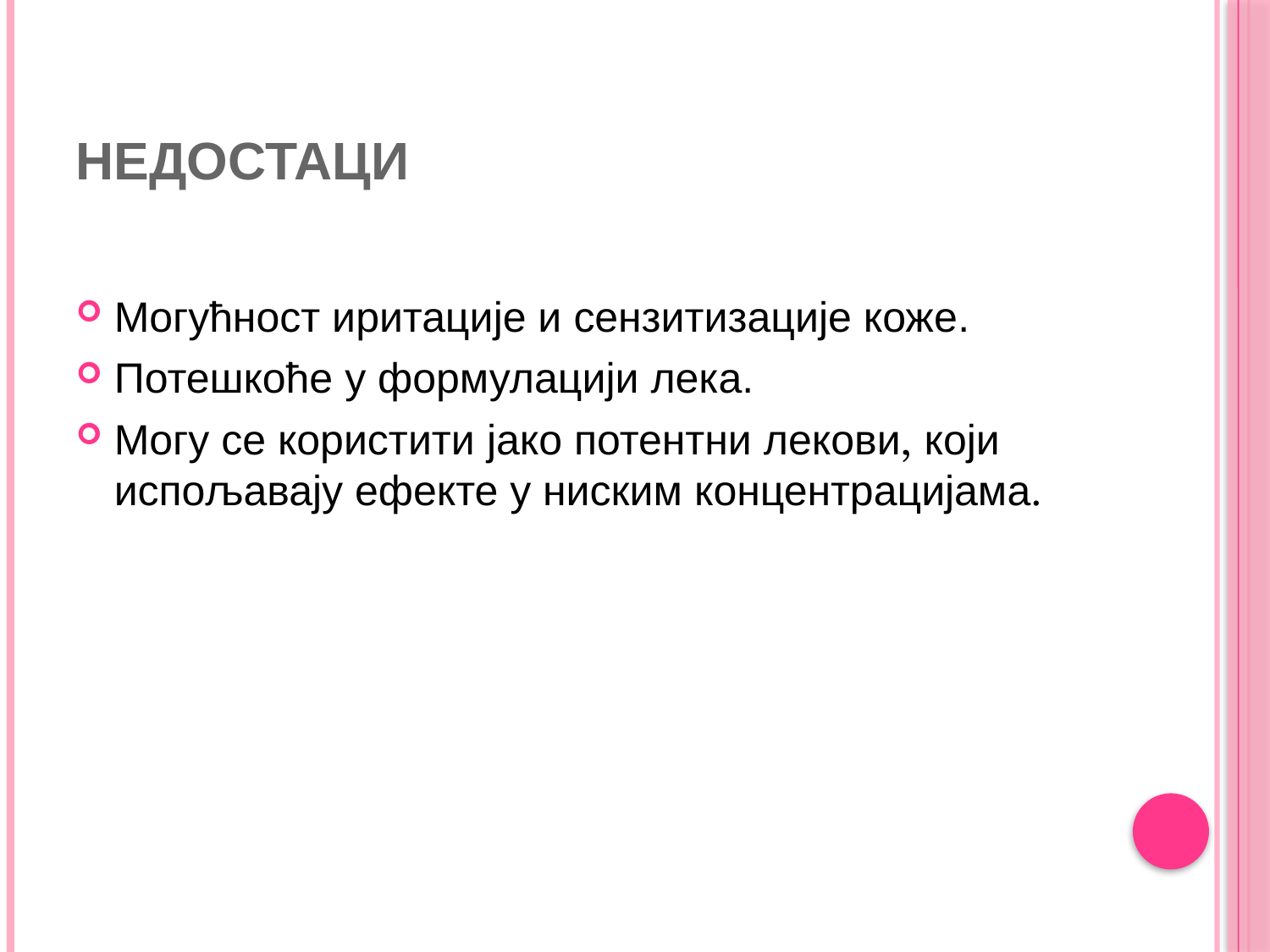

# Недостаци

Могућност иритације и сензитизације коже.
Потешкоће у формулацији лека.
Могу се користити јако потентни лекови, који испољавају ефекте у ниским концентрацијама.